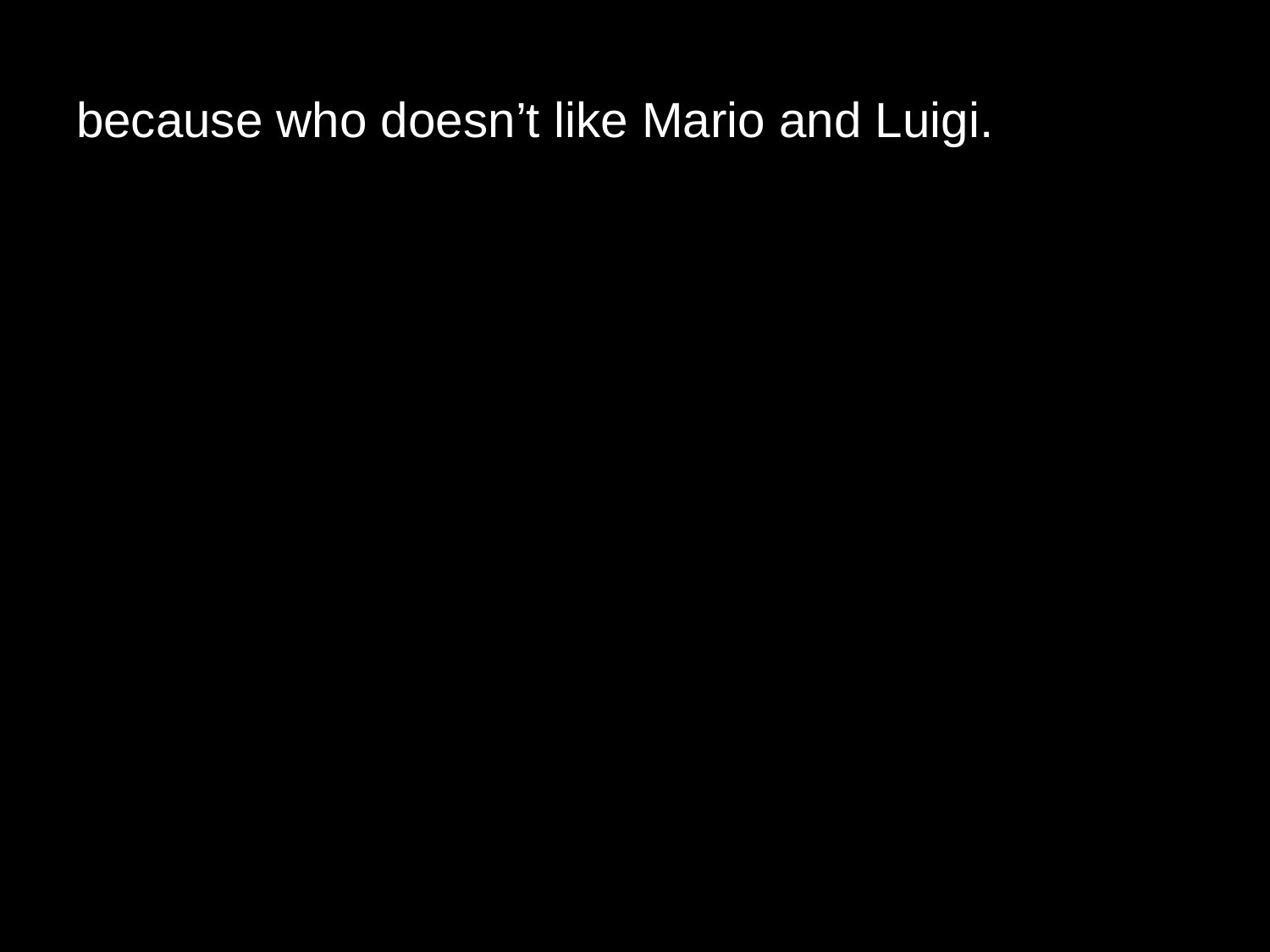

# because who doesn’t like Mario and Luigi.